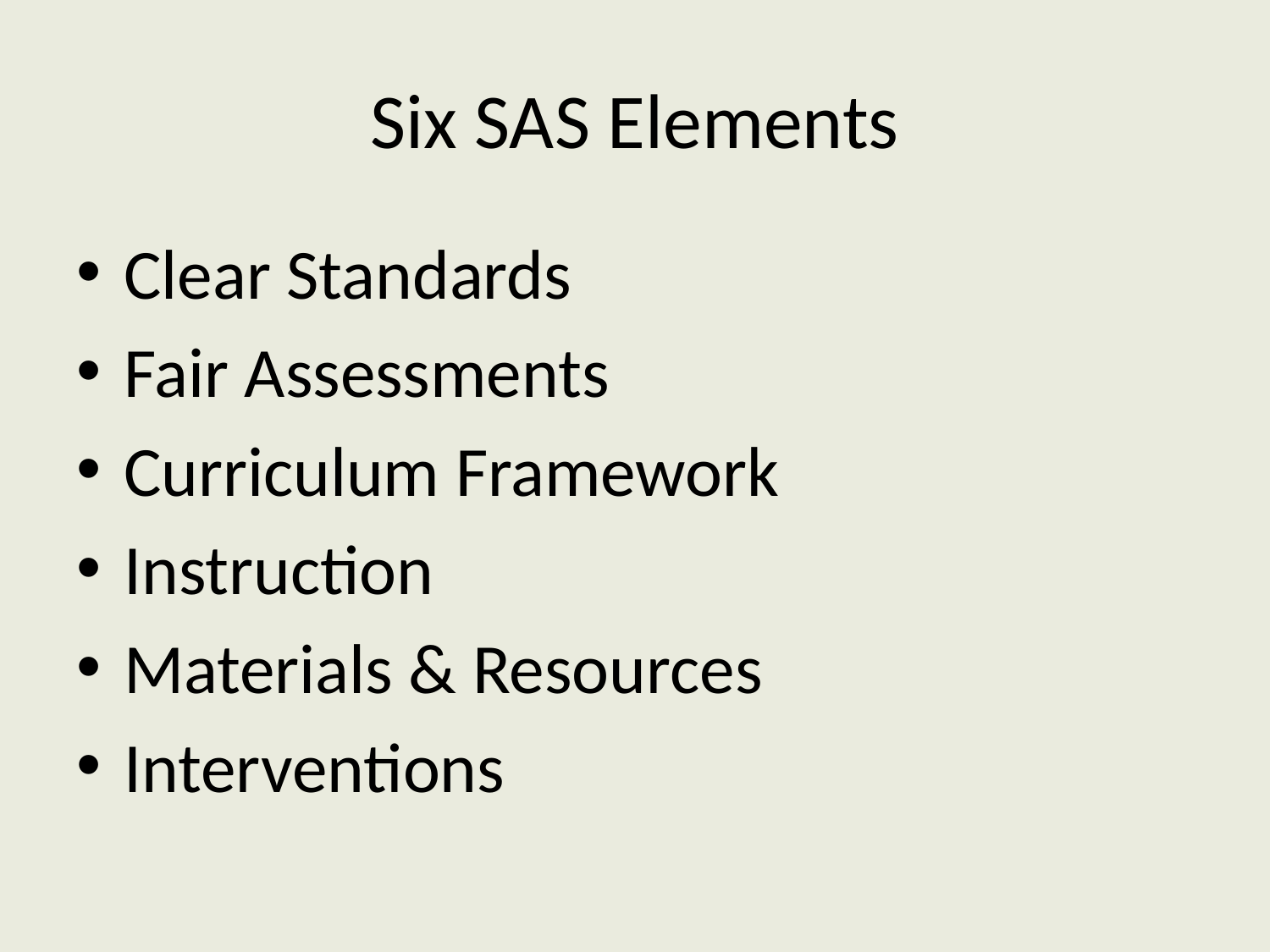

# Six SAS Elements
Clear Standards
Fair Assessments
Curriculum Framework
Instruction
Materials & Resources
Interventions